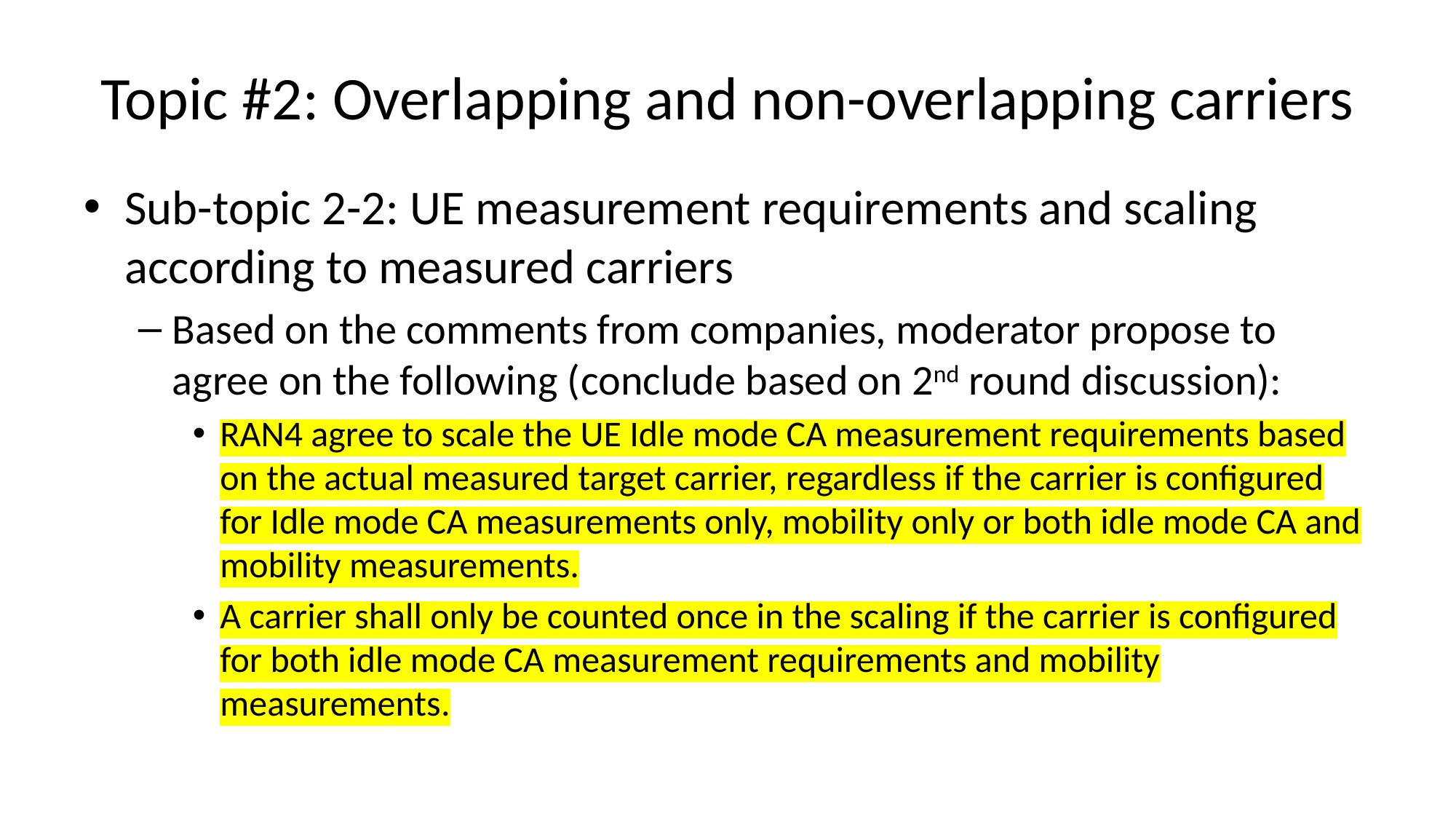

# Topic #2: Overlapping and non-overlapping carriers
Sub-topic 2-2: UE measurement requirements and scaling according to measured carriers
Based on the comments from companies, moderator propose to agree on the following (conclude based on 2nd round discussion):
RAN4 agree to scale the UE Idle mode CA measurement requirements based on the actual measured target carrier, regardless if the carrier is configured for Idle mode CA measurements only, mobility only or both idle mode CA and mobility measurements.
A carrier shall only be counted once in the scaling if the carrier is configured for both idle mode CA measurement requirements and mobility measurements.